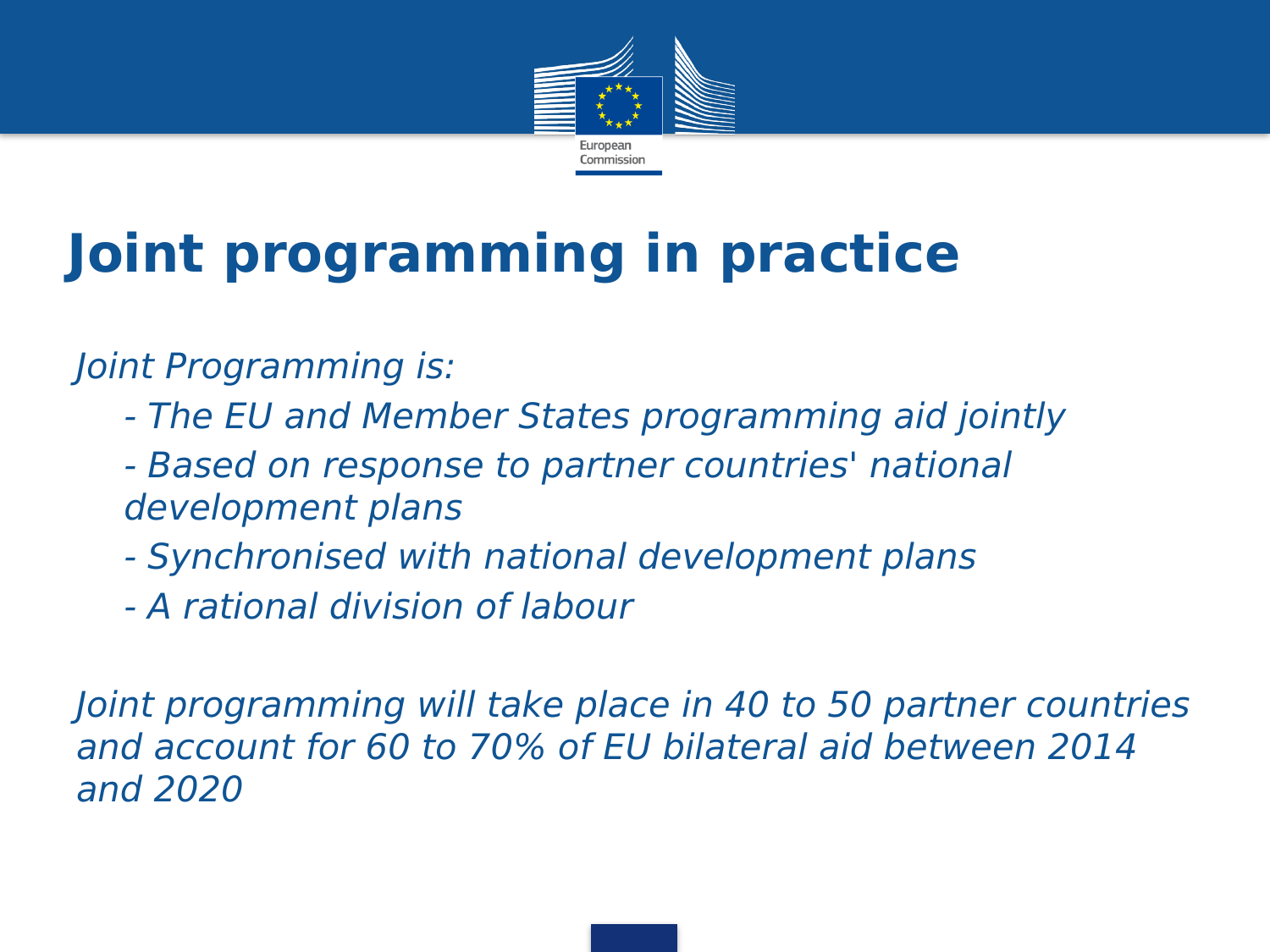

# Joint programming in practice
Joint Programming is:
- The EU and Member States programming aid jointly
- Based on response to partner countries' national development plans
- Synchronised with national development plans
- A rational division of labour

Joint programming will take place in 40 to 50 partner countries and account for 60 to 70% of EU bilateral aid between 2014 and 2020